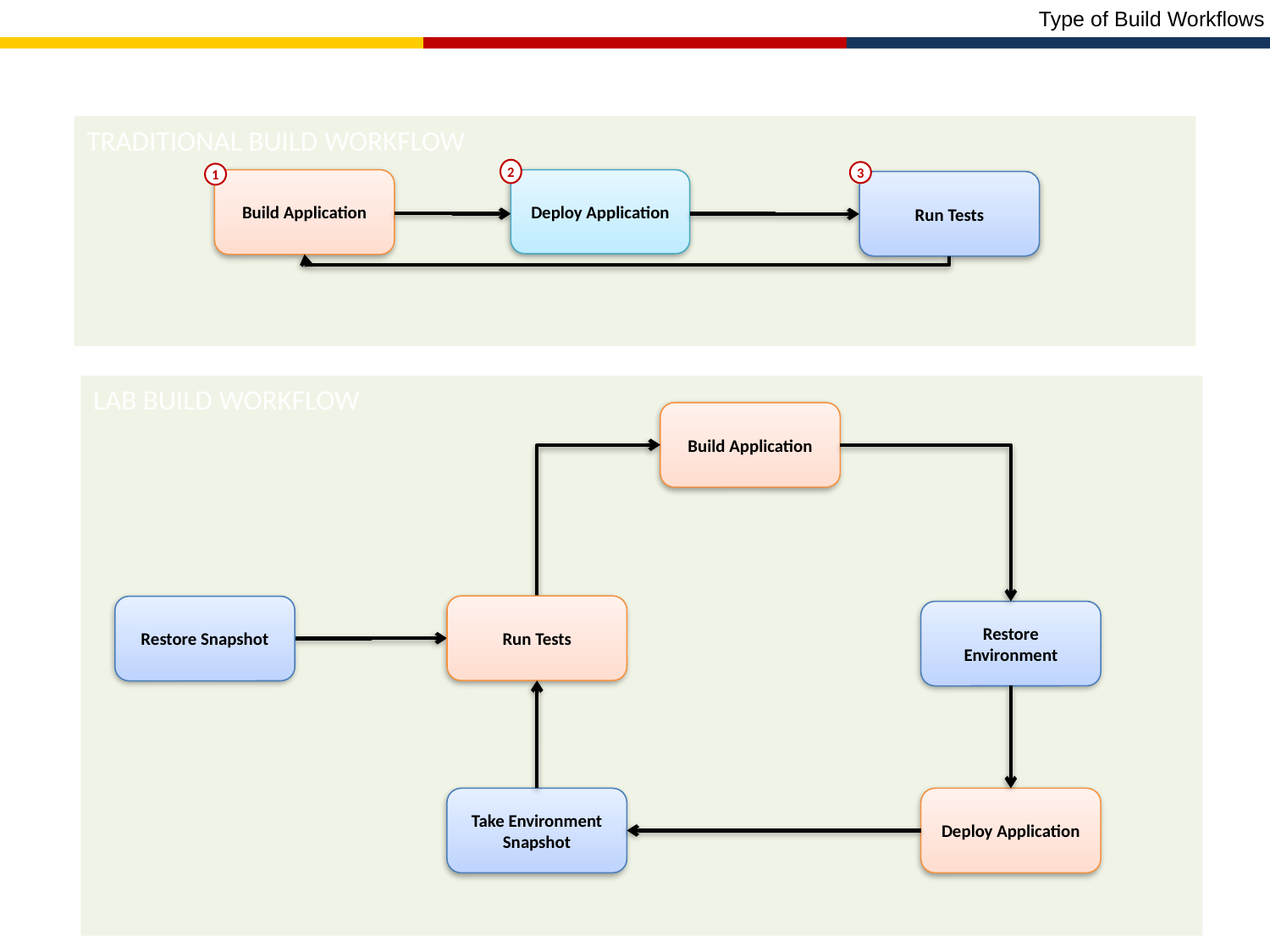

Type of Build Workflows

TRADITIONAL BUILD WORKFLOW
2
Deploy Application
3
Run Tests
1
Build Application

LAB BUILD WORKFLOW
Build Application

Run Tests
Restore Snapshot
Restore Environment
Take Environment Snapshot
Deploy Application